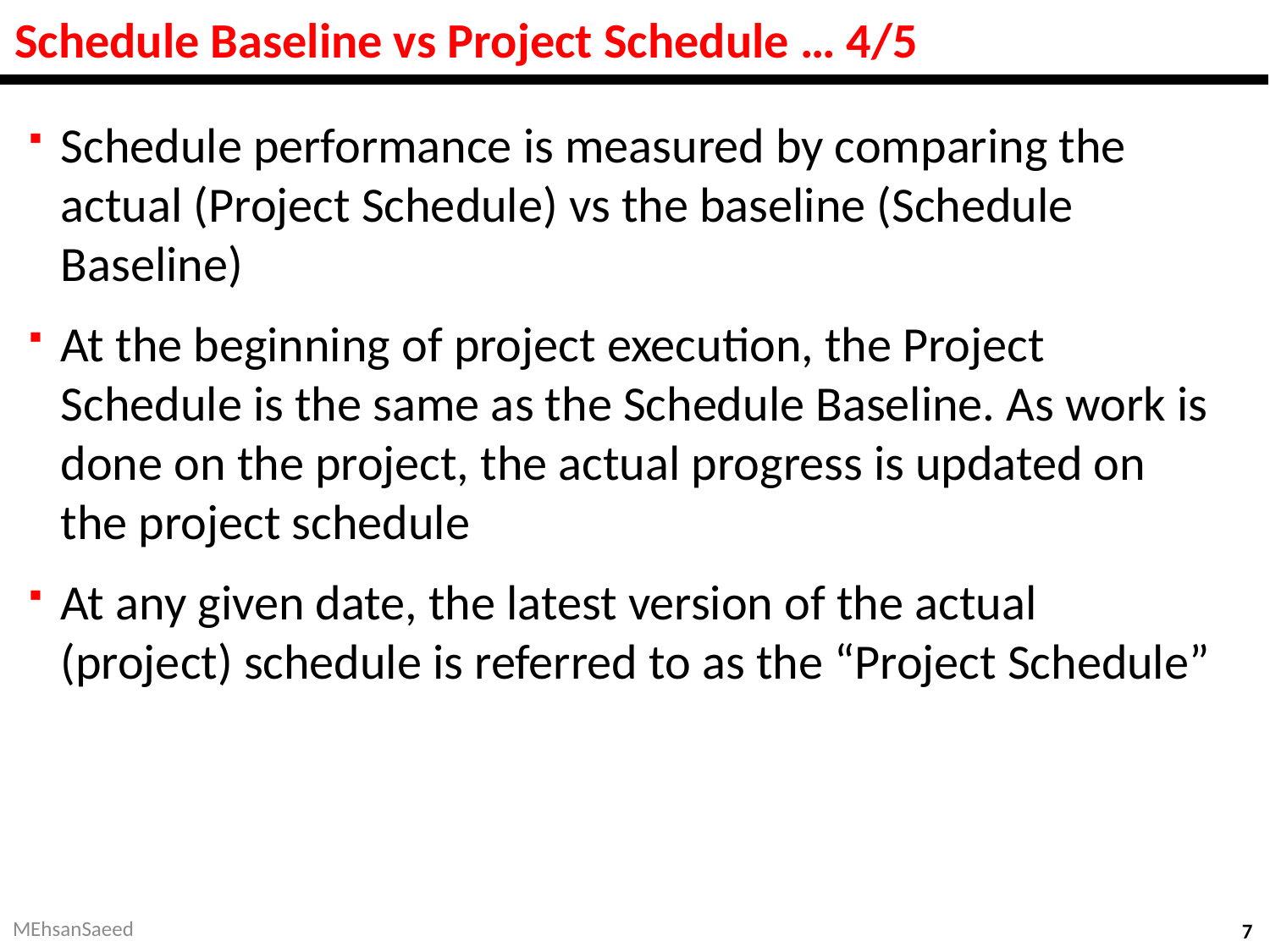

# Schedule Baseline vs Project Schedule … 4/5
Schedule performance is measured by comparing the actual (Project Schedule) vs the baseline (Schedule Baseline)
At the beginning of project execution, the Project Schedule is the same as the Schedule Baseline. As work is done on the project, the actual progress is updated on the project schedule
At any given date, the latest version of the actual (project) schedule is referred to as the “Project Schedule”
MEhsanSaeed
7